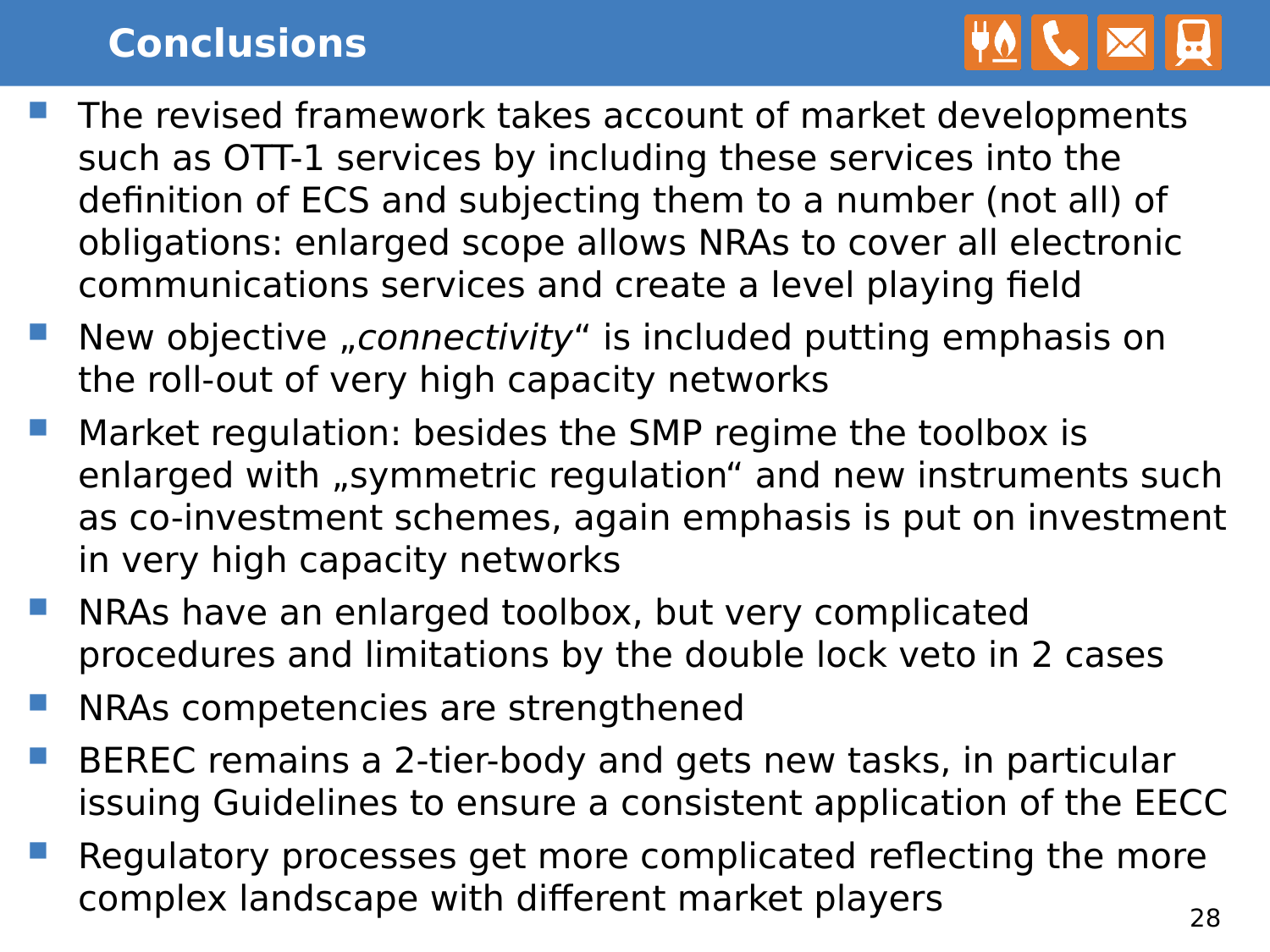

# Conclusions
The revised framework takes account of market developments such as OTT-1 services by including these services into the definition of ECS and subjecting them to a number (not all) of obligations: enlarged scope allows NRAs to cover all electronic communications services and create a level playing field
New objective „connectivity“ is included putting emphasis on the roll-out of very high capacity networks
Market regulation: besides the SMP regime the toolbox is enlarged with „symmetric regulation“ and new instruments such as co-investment schemes, again emphasis is put on investment in very high capacity networks
NRAs have an enlarged toolbox, but very complicated procedures and limitations by the double lock veto in 2 cases
NRAs competencies are strengthened
BEREC remains a 2-tier-body and gets new tasks, in particular issuing Guidelines to ensure a consistent application of the EECC
Regulatory processes get more complicated reflecting the more complex landscape with different market players
28